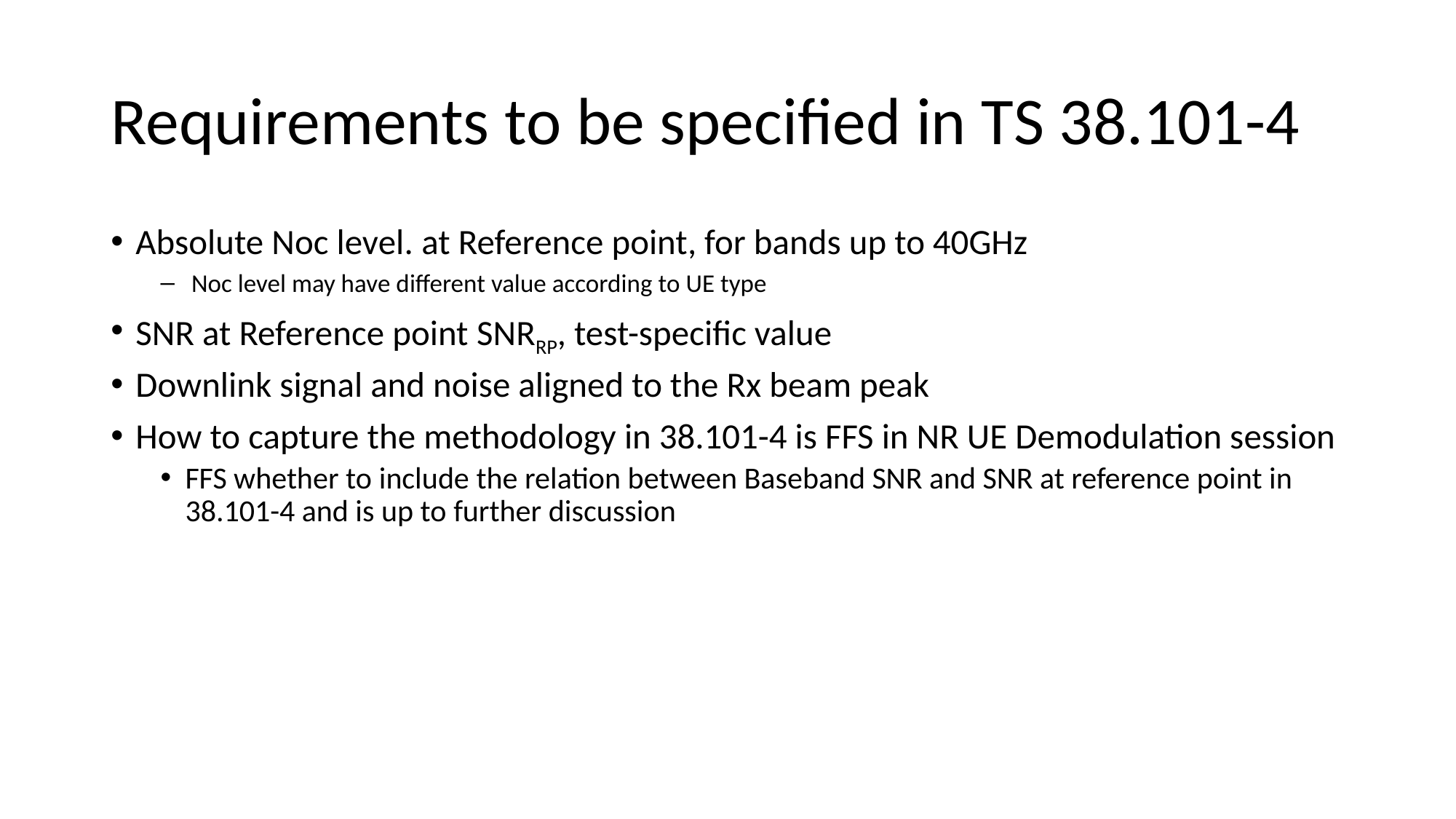

# Requirements to be specified in TS 38.101-4
Absolute Noc level. at Reference point, for bands up to 40GHz
Noc level may have different value according to UE type
SNR at Reference point SNRRP, test-specific value
Downlink signal and noise aligned to the Rx beam peak
How to capture the methodology in 38.101-4 is FFS in NR UE Demodulation session
FFS whether to include the relation between Baseband SNR and SNR at reference point in 38.101-4 and is up to further discussion